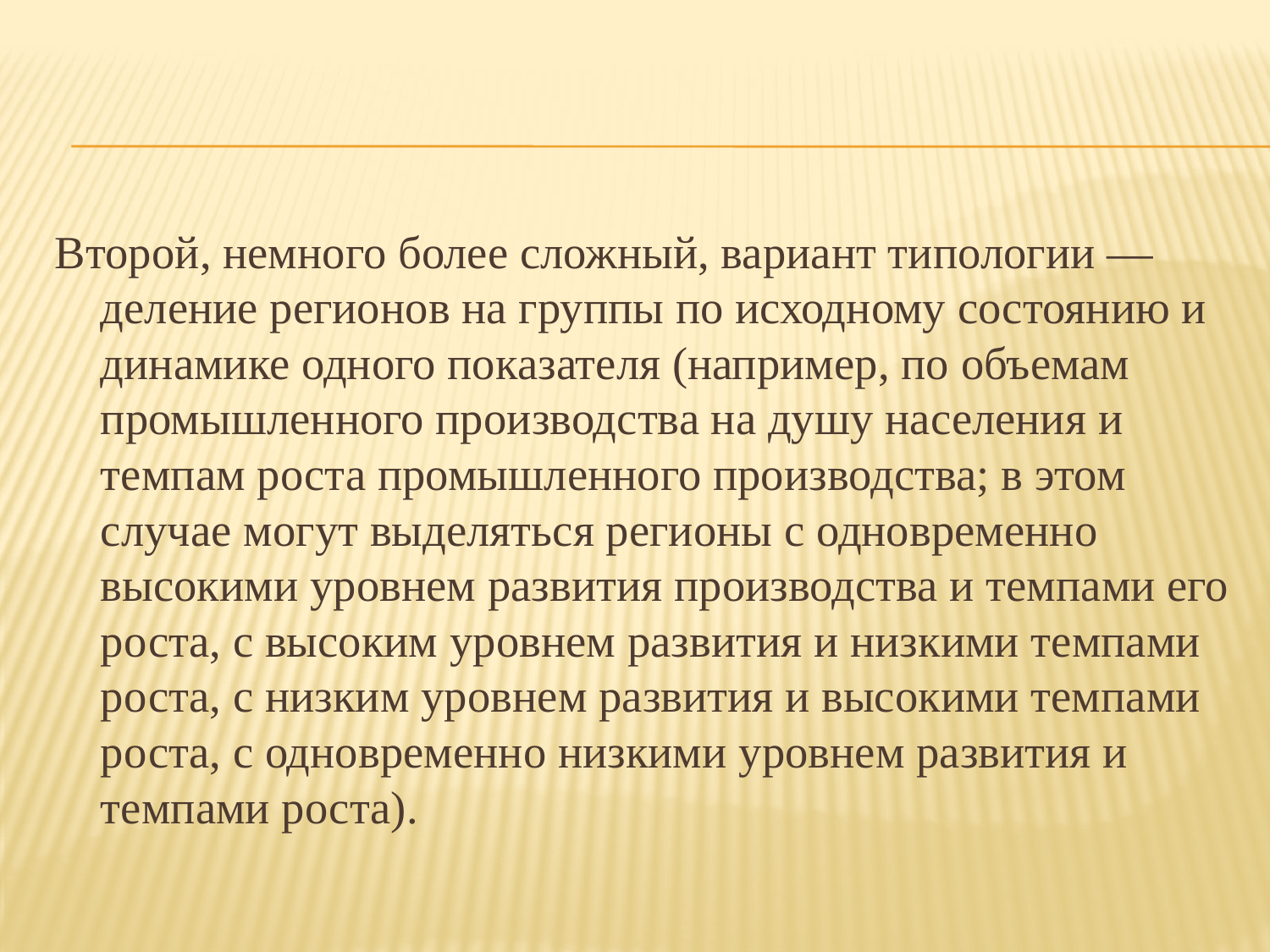

Второй, немного более сложный, вариант типологии — деление регионов на группы по исходному состоянию и динамике одного показателя (например, по объемам промышленного производства на душу населения и темпам роста промышленного производства; в этом случае могут выделяться регионы с одновременно высокими уровнем развития производства и темпами его роста, с высоким уровнем развития и низкими темпами роста, с низким уровнем развития и высокими темпами роста, с одновременно низкими уровнем развития и темпами роста).